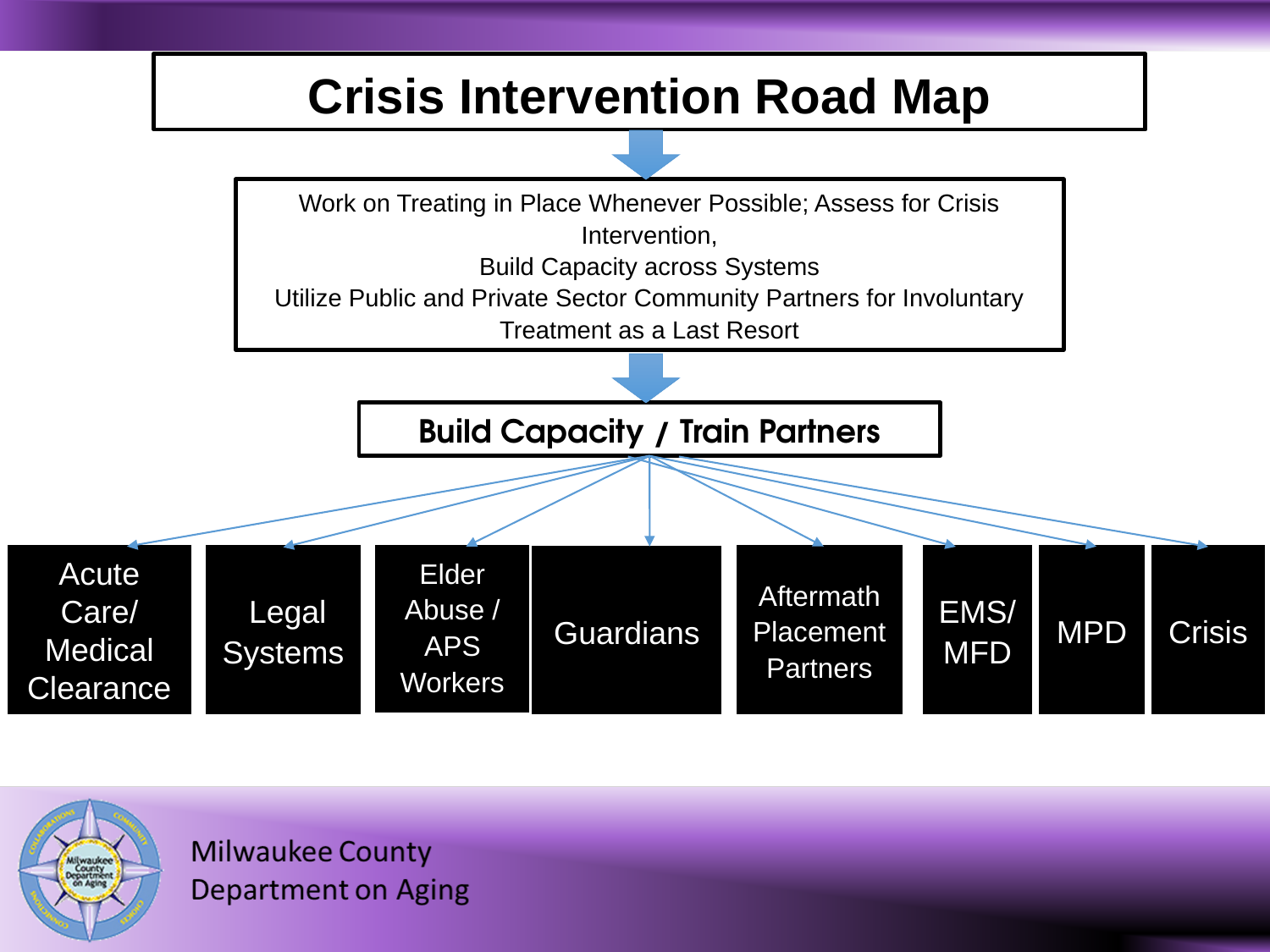

Crisis Intervention Road Map

Work on Treating in Place Whenever Possible; Assess for Crisis Intervention,
Build Capacity across Systems
Utilize Public and Private Sector Community Partners for Involuntary Treatment as a Last Resort

Build Capacity / Train Partners
EMS/ MFD
MPD
Crisis
 Legal Systems
Acute Care/ Medical Clearance
Elder Abuse / APS Workers
Aftermath Placement Partners
Guardians